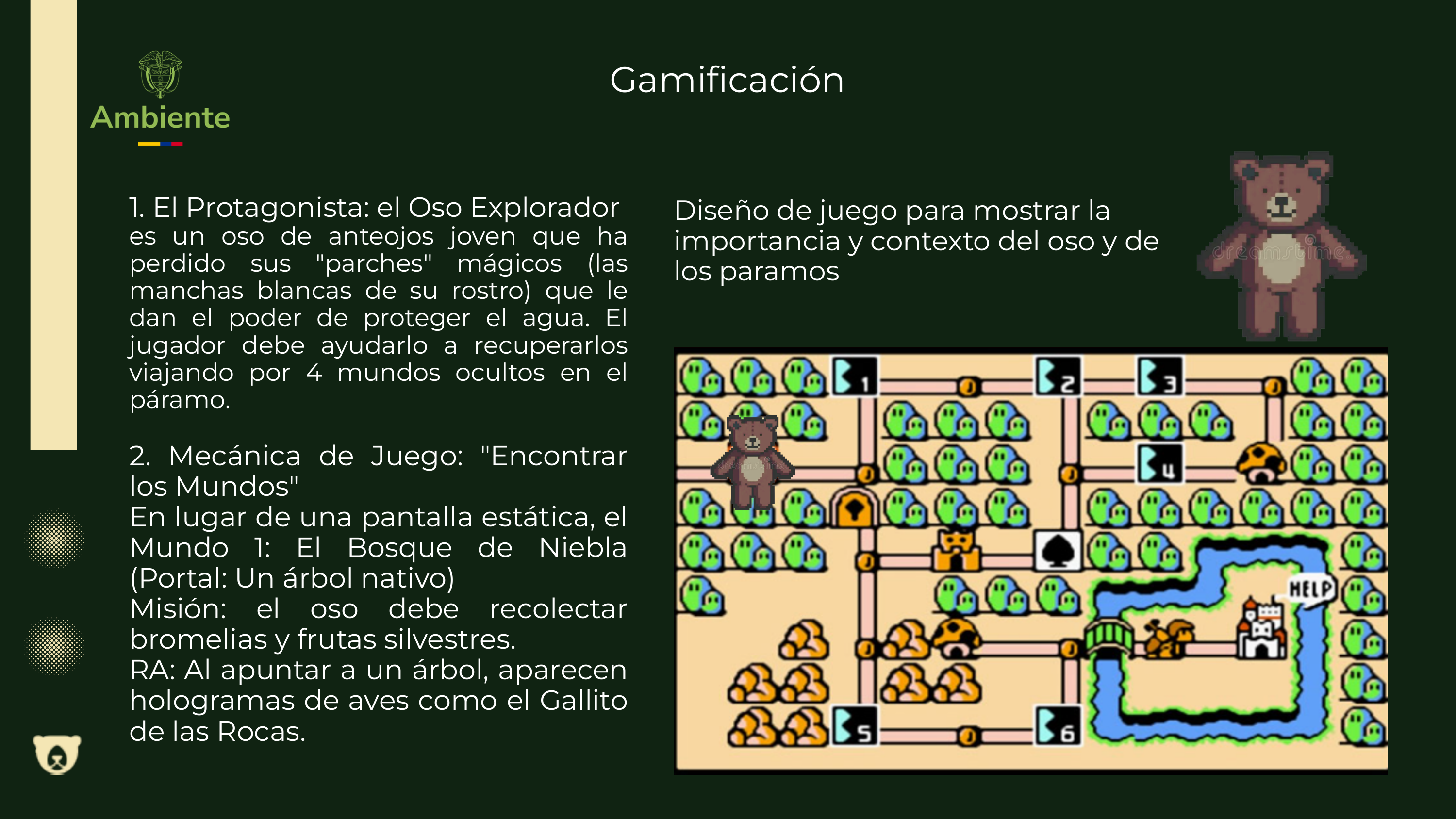

Gamificación

1. El Protagonista: el Oso Explorador
es un oso de anteojos joven que ha perdido sus "parches" mágicos (las manchas blancas de su rostro) que le dan el poder de proteger el agua. El jugador debe ayudarlo a recuperarlos viajando por 4 mundos ocultos en el páramo.

2. Mecánica de Juego: "Encontrar los Mundos"
En lugar de una pantalla estática, el
Mundo 1: El Bosque de Niebla (Portal: Un árbol nativo)
Misión: el oso debe recolectar bromelias y frutas silvestres.
RA: Al apuntar a un árbol, aparecen hologramas de aves como el Gallito de las Rocas.
Diseño de juego para mostrar la importancia y contexto del oso y de los paramos